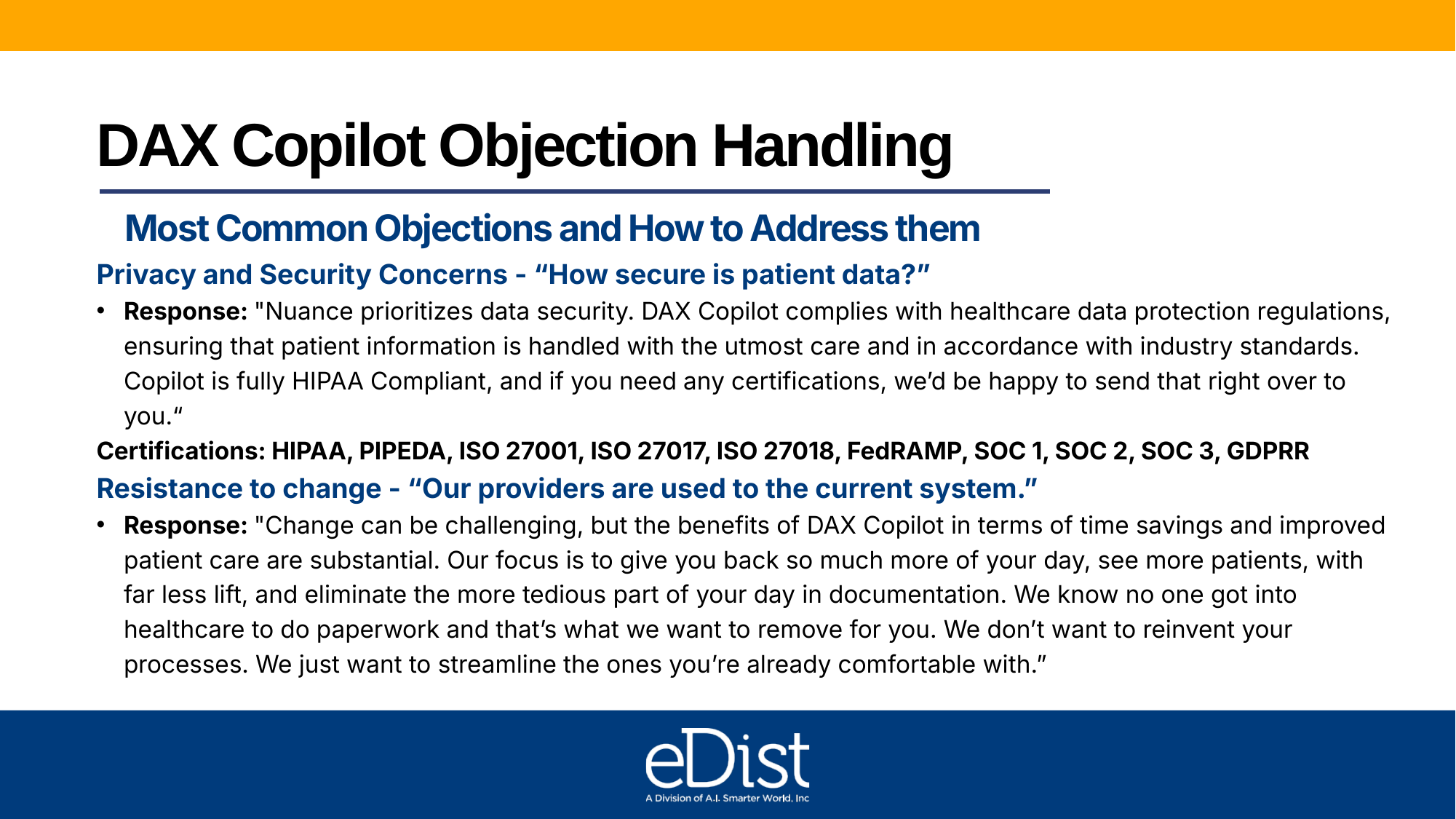

# DAX Copilot Objection Handling

Most Common Objections and How to Address them
Privacy and Security Concerns - “How secure is patient data?”
Response: "Nuance prioritizes data security. DAX Copilot complies with healthcare data protection regulations, ensuring that patient information is handled with the utmost care and in accordance with industry standards. Copilot is fully HIPAA Compliant, and if you need any certifications, we’d be happy to send that right over to you.“
Certifications: HIPAA, PIPEDA, ISO 27001, ISO 27017, ISO 27018, FedRAMP, SOC 1, SOC 2, SOC 3, GDPRR
Resistance to change - “Our providers are used to the current system.”
Response: "Change can be challenging, but the benefits of DAX Copilot in terms of time savings and improved patient care are substantial. Our focus is to give you back so much more of your day, see more patients, with far less lift, and eliminate the more tedious part of your day in documentation. We know no one got into healthcare to do paperwork and that’s what we want to remove for you. We don’t want to reinvent your processes. We just want to streamline the ones you’re already comfortable with.”